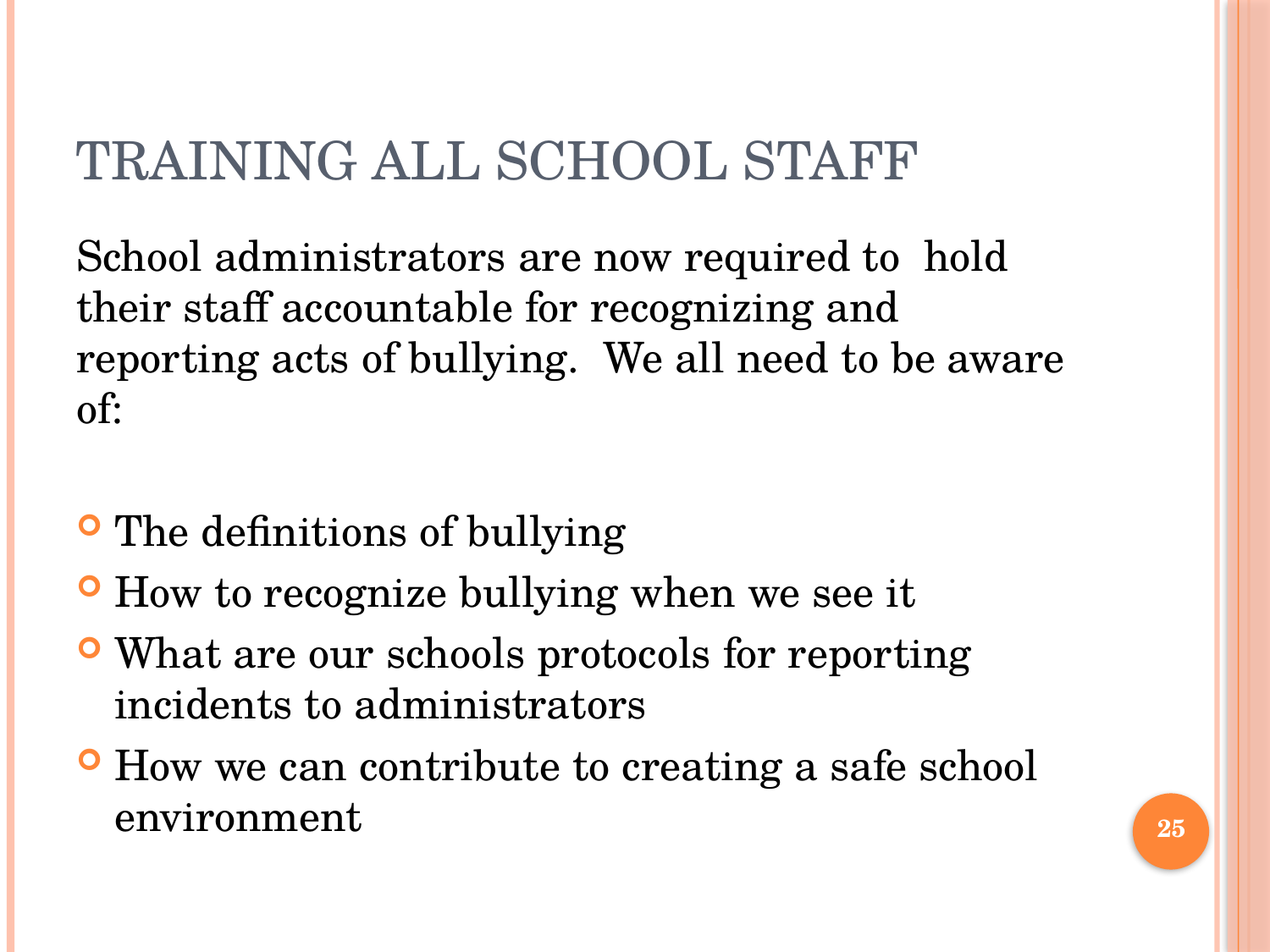

# Training ALL School Staff
School administrators are now required to  hold their staff accountable for recognizing and reporting acts of bullying.  We all need to be aware of:

The definitions of bullying
How to recognize bullying when we see it
What are our schools protocols for reporting incidents to administrators
How we can contribute to creating a safe school environment

25